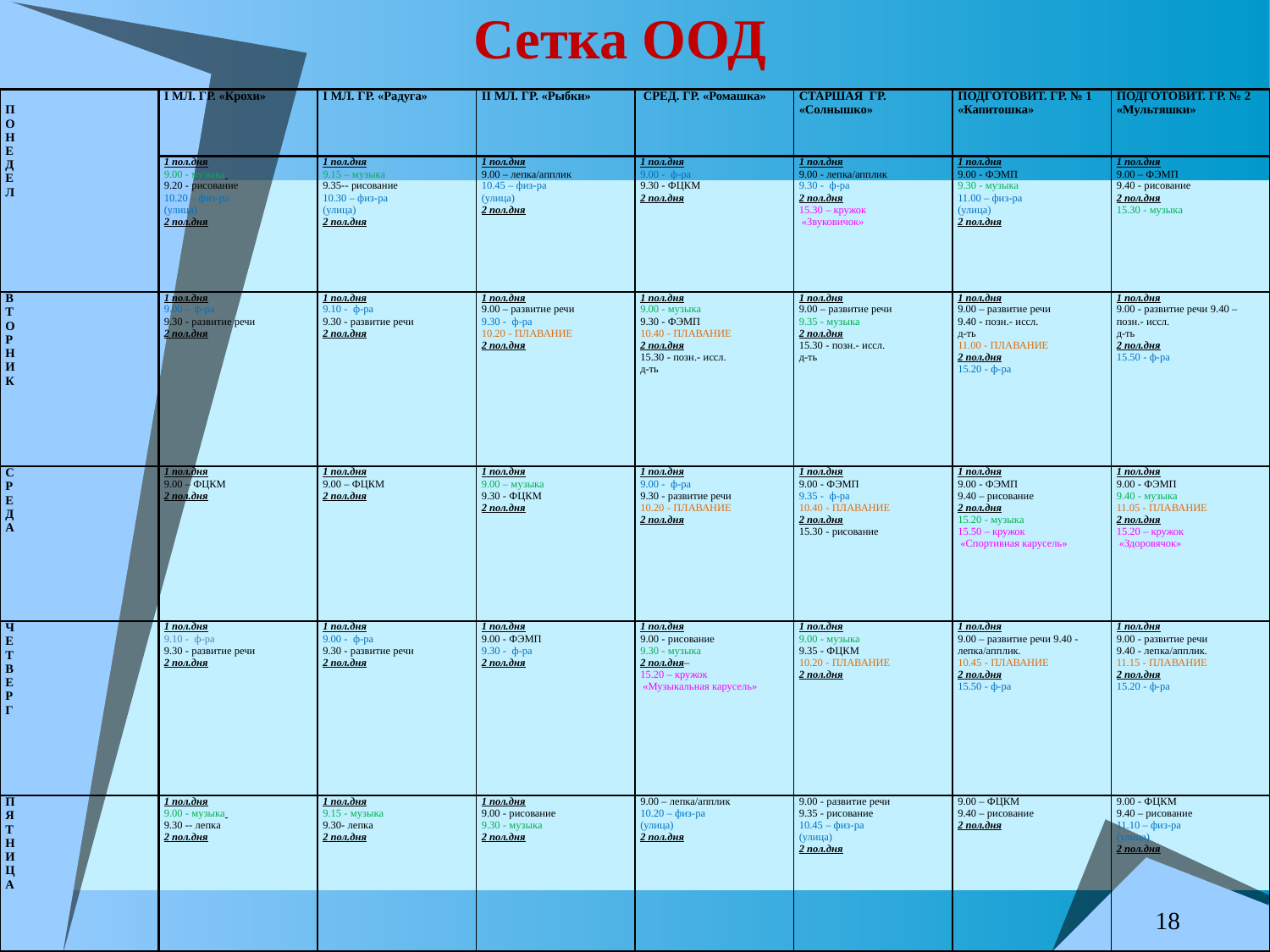

# Сетка ООД
| П О Н Е Д Е Л | I МЛ. ГР. «Крохи» | I МЛ. ГР. «Радуга» | II МЛ. ГР. «Рыбки» | СРЕД. ГР. «Ромашка» | СТАРШАЯ ГР. «Солнышко» | ПОДГОТОВИТ. ГР. № 1 «Капитошка» | ПОДГОТОВИТ. ГР. № 2 «Мультяшки» |
| --- | --- | --- | --- | --- | --- | --- | --- |
|  | 1 пол.дня 9.00 - музыка 9.20 - рисование 10.20 – физ-ра (улица) 2 пол.дня | 1 пол.дня 9.15 – музыка 9.35-- рисование 10.30 – физ-ра (улица) 2 пол.дня | 1 пол.дня 9.00 – лепка/апплик 10.45 – физ-ра (улица) 2 пол.дня | 1 пол.дня 9.00 - ф-ра 9.30 - ФЦКМ 2 пол.дня | 1 пол.дня 9.00 - лепка/апплик 9.30 - ф-ра 2 пол.дня 15.30 – кружок «Звуковичок» | 1 пол.дня 9.00 - ФЭМП 9.30 - музыка 11.00 – физ-ра (улица) 2 пол.дня | 1 пол.дня 9.00 – ФЭМП 9.40 - рисование 2 пол.дня 15.30 - музыка |
| В Т О Р Н И К | 1 пол.дня 9.00 - ф-ра 9.30 - развитие речи 2 пол.дня | 1 пол.дня 9.10 - ф-ра 9.30 - развитие речи 2 пол.дня | 1 пол.дня 9.00 – развитие речи 9.30 - ф-ра 10.20 - ПЛАВАНИЕ 2 пол.дня | 1 пол.дня 9.00 - музыка 9.30 - ФЭМП 10.40 - ПЛАВАНИЕ 2 пол.дня 15.30 - позн.- иссл. д-ть | 1 пол.дня 9.00 – развитие речи 9.35 - музыка 2 пол.дня 15.30 - позн.- иссл. д-ть | 1 пол.дня 9.00 – развитие речи 9.40 - позн.- иссл. д-ть 11.00 - ПЛАВАНИЕ 2 пол.дня 15.20 - ф-ра | 1 пол.дня 9.00 - развитие речи 9.40 – позн.- иссл. д-ть 2 пол.дня 15.50 - ф-ра |
| С Р Е Д А | 1 пол.дня 9.00 – ФЦКМ 2 пол.дня | 1 пол.дня 9.00 – ФЦКМ 2 пол.дня | 1 пол.дня 9.00 – музыка 9.30 - ФЦКМ 2 пол.дня | 1 пол.дня 9.00 - ф-ра 9.30 - развитие речи 10.20 - ПЛАВАНИЕ 2 пол.дня | 1 пол.дня 9.00 - ФЭМП 9.35 - ф-ра 10.40 - ПЛАВАНИЕ 2 пол.дня 15.30 - рисование | 1 пол.дня 9.00 - ФЭМП 9.40 – рисование 2 пол.дня 15.20 - музыка 15.50 – кружок «Спортивная карусель» | 1 пол.дня 9.00 - ФЭМП 9.40 - музыка 11.05 - ПЛАВАНИЕ 2 пол.дня 15.20 – кружок «Здоровячок» |
| Ч Е Т В Е Р Г | 1 пол.дня 9.10 - ф-ра 9.30 - развитие речи 2 пол.дня | 1 пол.дня 9.00 - ф-ра 9.30 - развитие речи 2 пол.дня | 1 пол.дня 9.00 - ФЭМП 9.30 - ф-ра 2 пол.дня | 1 пол.дня 9.00 - рисование 9.30 - музыка 2 пол.дня– 15.20 – кружок «Музыкальная карусель» | 1 пол.дня 9.00 - музыка 9.35 - ФЦКМ 10.20 - ПЛАВАНИЕ 2 пол.дня | 1 пол.дня 9.00 – развитие речи 9.40 - лепка/апплик. 10.45 - ПЛАВАНИЕ 2 пол.дня 15.50 - ф-ра | 1 пол.дня 9.00 - развитие речи 9.40 - лепка/апплик. 11.15 - ПЛАВАНИЕ 2 пол.дня 15.20 - ф-ра |
| П Я Т Н И Ц А | 1 пол.дня 9.00 - музыка 9.30 -- лепка 2 пол.дня | 1 пол.дня 9.15 - музыка 9.30- лепка 2 пол.дня | 1 пол.дня 9.00 - рисование 9.30 - музыка 2 пол.дня | 9.00 – лепка/апплик 10.20 – физ-ра (улица) 2 пол.дня | 9.00 - развитие речи 9.35 - рисование 10.45 – физ-ра (улица) 2 пол.дня | 9.00 – ФЦКМ 9.40 – рисование 2 пол.дня | 9.00 - ФЦКМ 9.40 – рисование 11.10 – физ-ра (улица) 2 пол.дня |
18